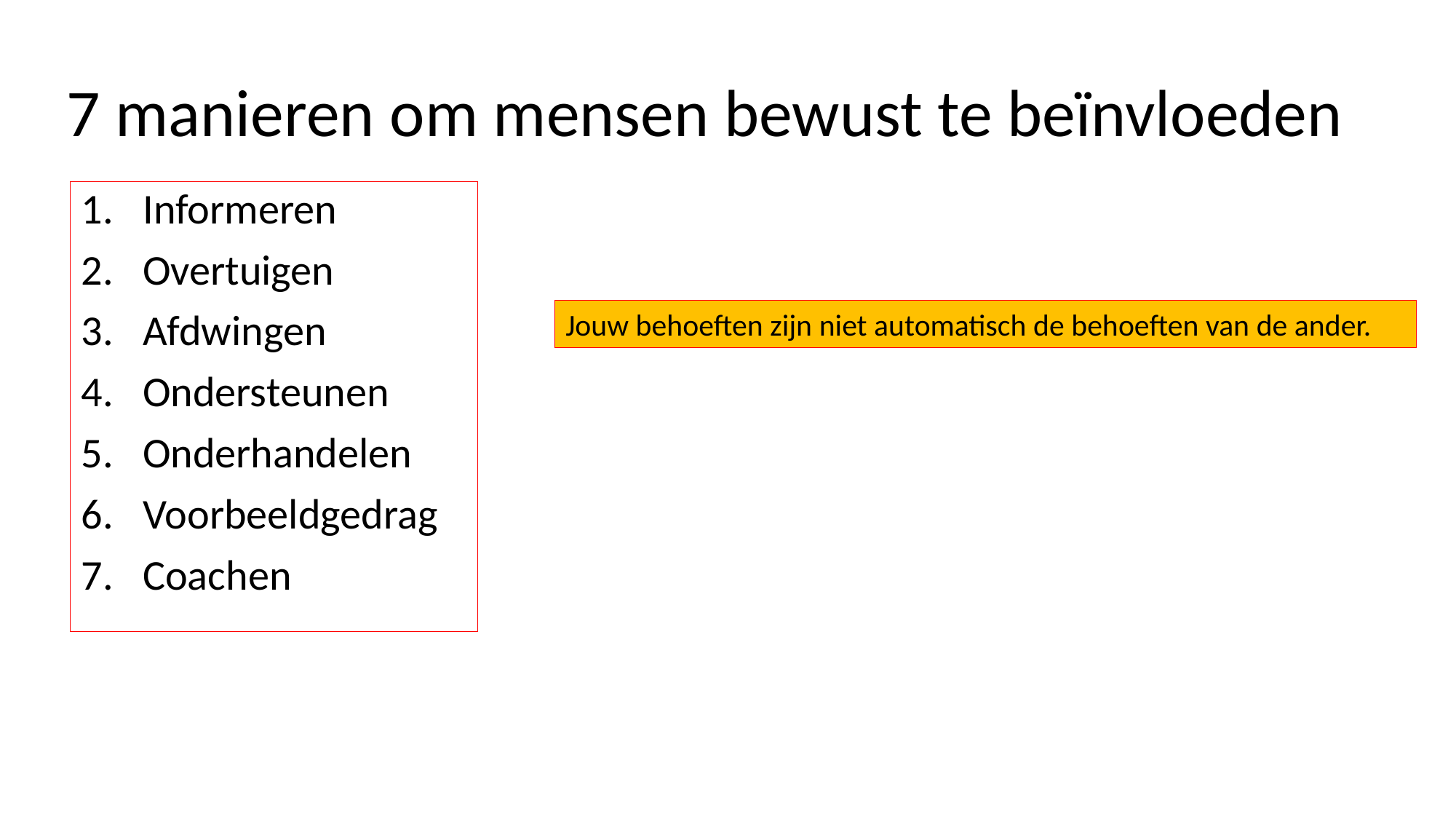

# 7 manieren om mensen bewust te beïnvloeden
Informeren
Overtuigen
Afdwingen
Ondersteunen
Onderhandelen
Voorbeeldgedrag
Coachen
Jouw behoeften zijn niet automatisch de behoeften van de ander.